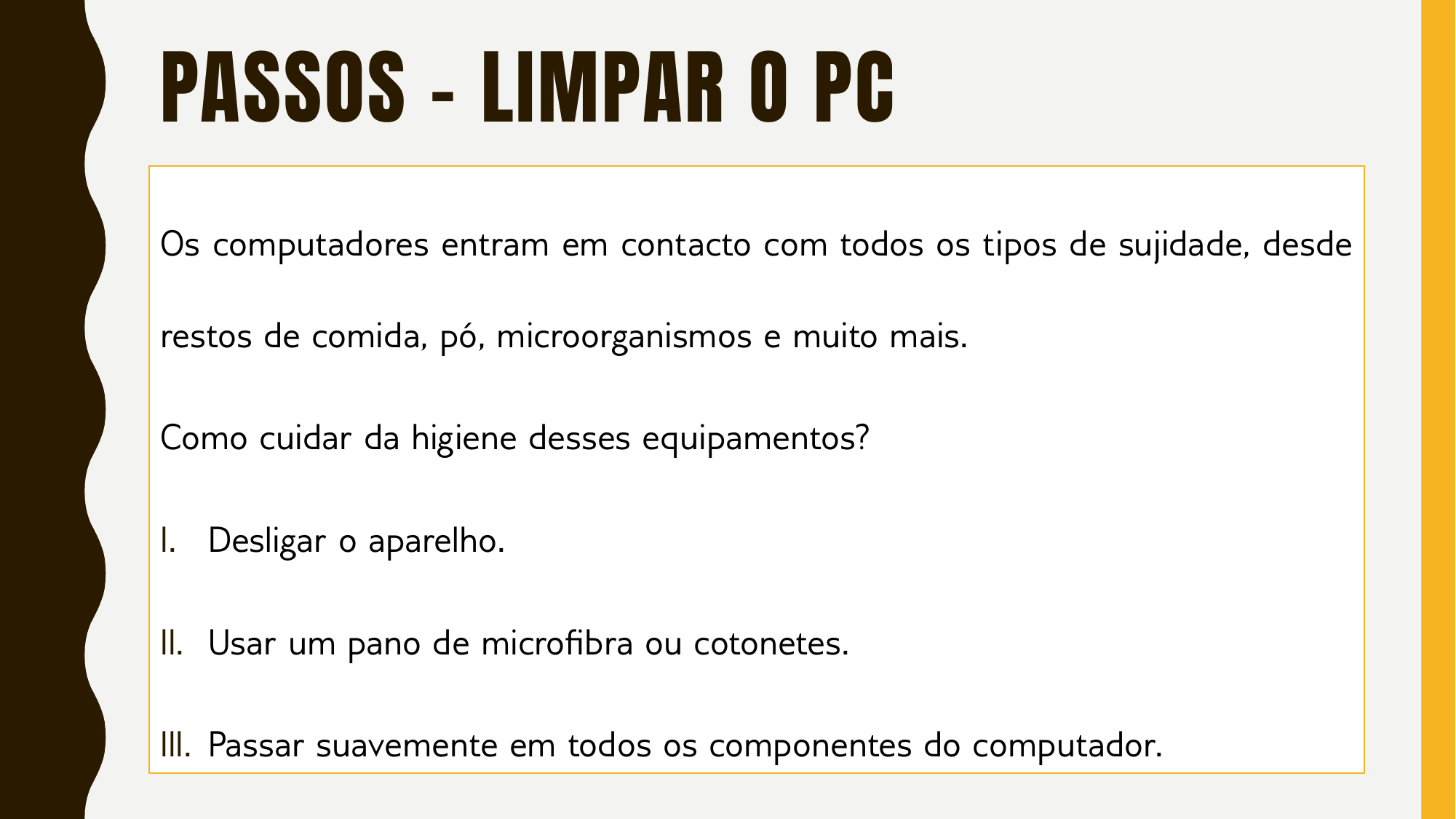

# PASSOS - LIMPAR o pc
Os computadores entram em contacto com todos os tipos de sujidade, desde restos de comida, pó, microorganismos e muito mais.
Como cuidar da higiene desses equipamentos?
Desligar o aparelho.
Usar um pano de microfibra ou cotonetes.
Passar suavemente em todos os componentes do computador.